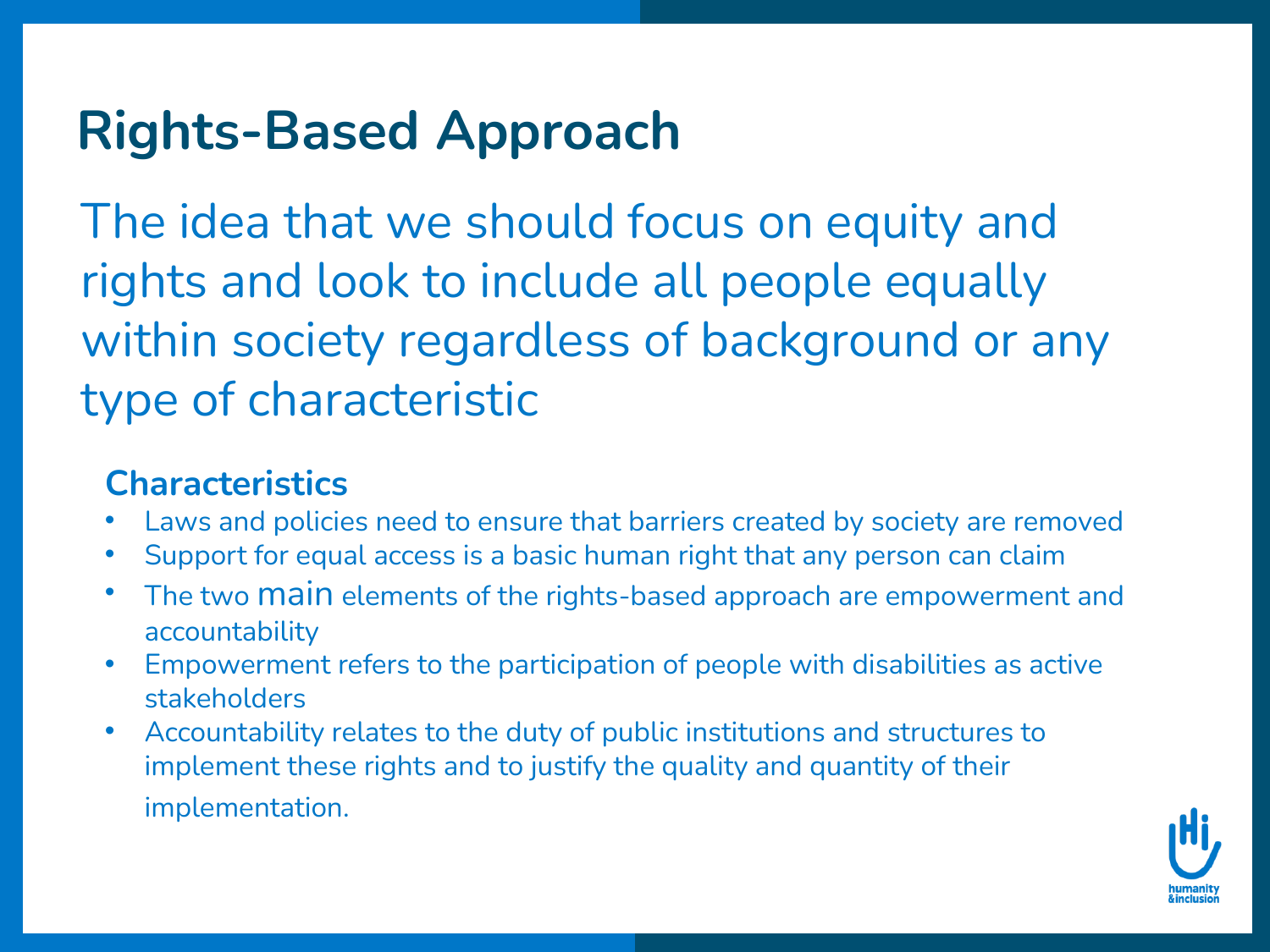

# Rights-Based Approach
The idea that we should focus on equity and rights and look to include all people equally within society regardless of background or any type of characteristic
Characteristics
Laws and policies need to ensure that barriers created by society are removed
Support for equal access is a basic human right that any person can claim
The two main elements of the rights-based approach are empowerment and accountability
Empowerment refers to the participation of people with disabilities as active stakeholders
Accountability relates to the duty of public institutions and structures to implement these rights and to justify the quality and quantity of their implementation.